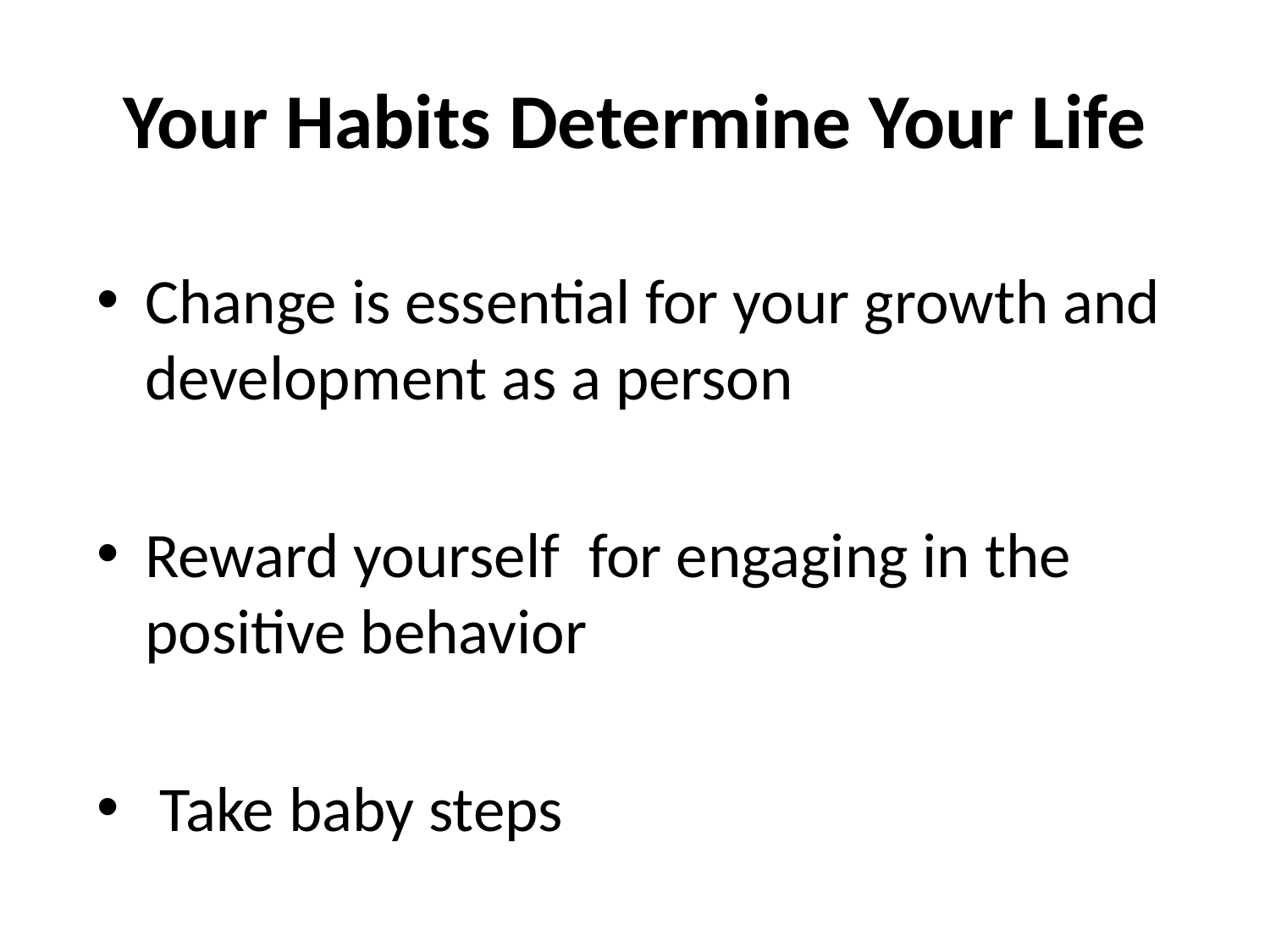

# Your Habits Determine Your Life
Change is essential for your growth and development as a person

Reward yourself  for engaging in the positive behavior

 Take baby steps